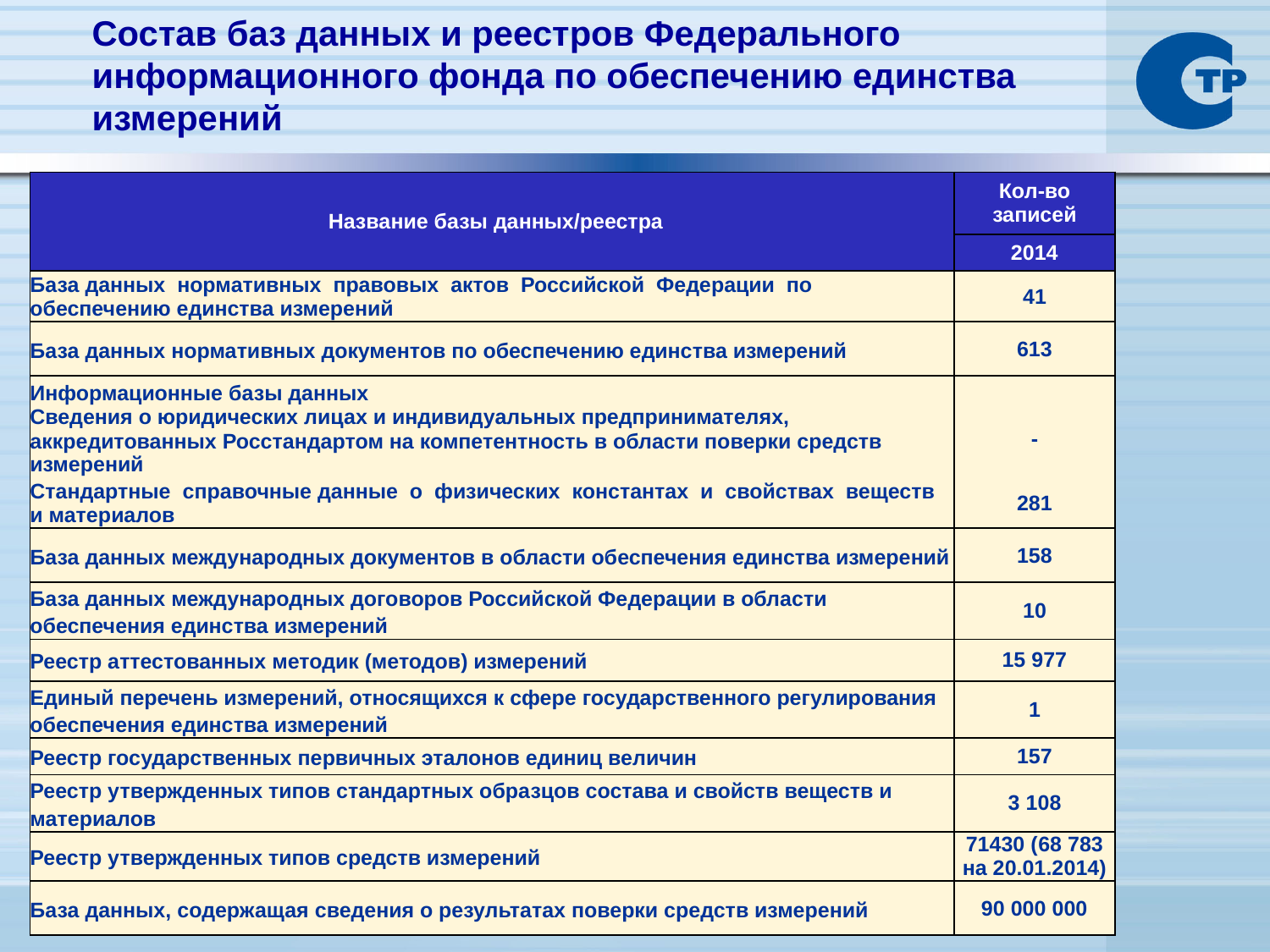

Состав баз данных и реестров Федерального информационного фонда по обеспечению единства измерений
| Название базы данных/реестра | Кол-во записей |
| --- | --- |
|  | 2014 |
| База данных нормативных правовых актов Российской Федерации по обеспечению единства измерений | 41 |
| База данных нормативных документов по обеспечению единства измерений | 613 |
| Информационные базы данных Сведения о юридических лицах и индивидуальных предпринимателях, аккредитованных Росстандартом на компетентность в области поверки средств измерений | - |
| Стандартные справочные данные о физических константах и свойствах веществ и материалов | 281 |
| База данных международных документов в области обеспечения единства измерений | 158 |
| База данных международных договоров Российской Федерации в области обеспечения единства измерений | 10 |
| Реестр аттестованных методик (методов) измерений | 15 977 |
| Единый перечень измерений, относящихся к сфере государственного регулирования обеспечения единства измерений | 1 |
| Реестр государственных первичных эталонов единиц величин | 157 |
| Реестр утвержденных типов стандартных образцов состава и свойств веществ и материалов | 3 108 |
| Реестр утвержденных типов средств измерений | 71430 (68 783 на 20.01.2014) |
| База данных, содержащая сведения о результатах поверки средств измерений | 90 000 000 |